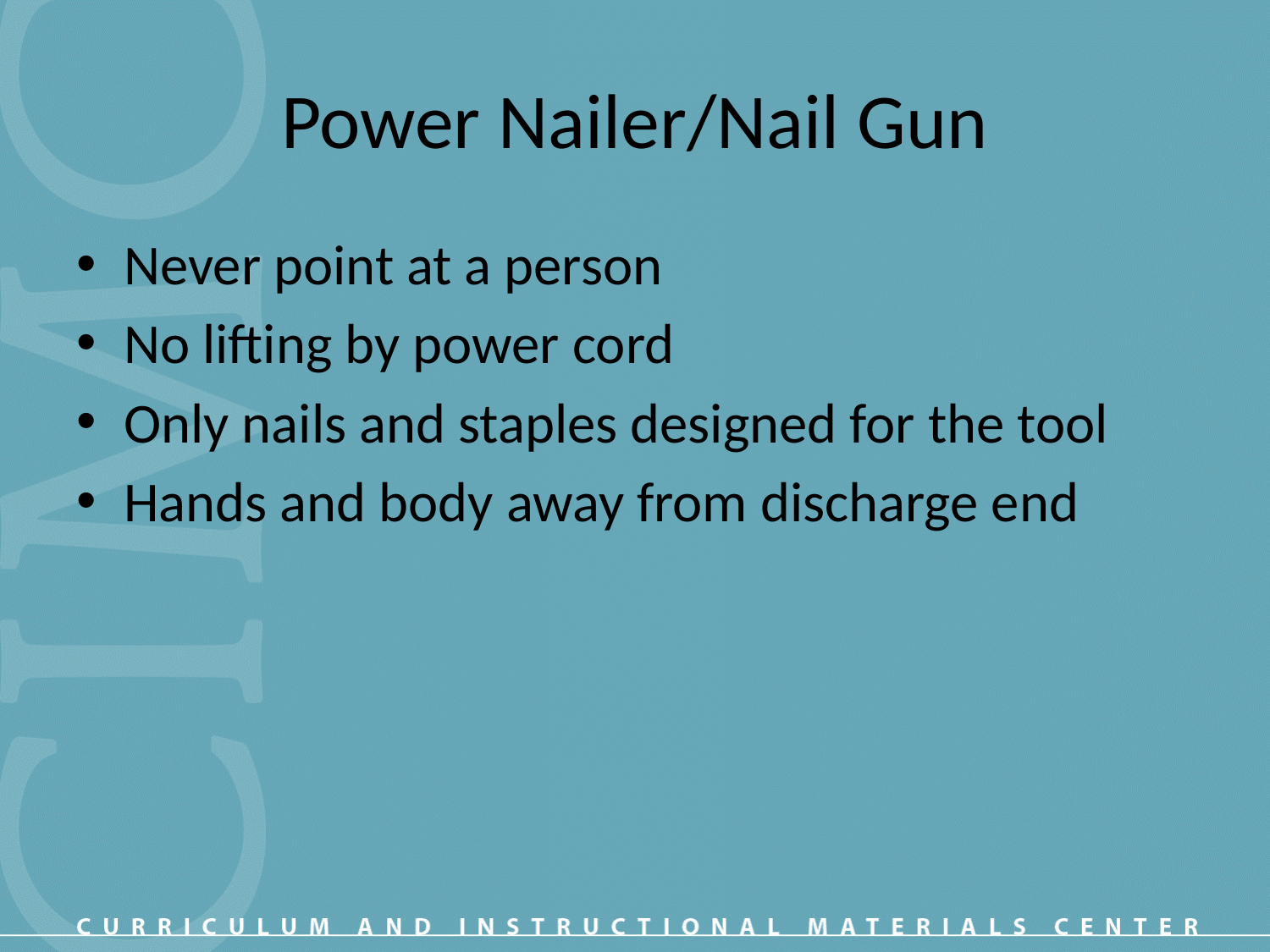

# Power Nailer/Nail Gun
Never point at a person
No lifting by power cord
Only nails and staples designed for the tool
Hands and body away from discharge end